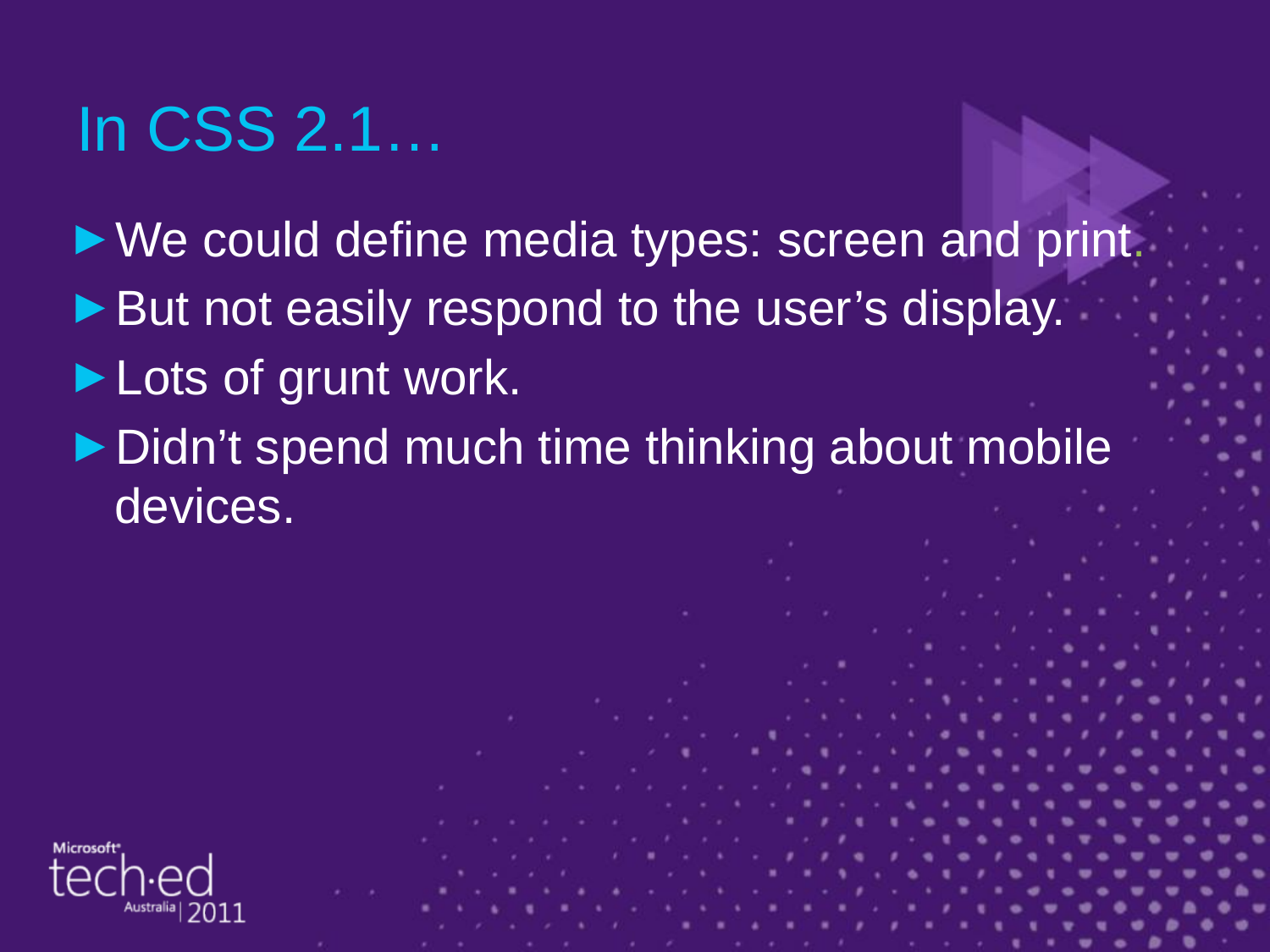

# In CSS 2.1…
We could define media types: screen and print.
But not easily respond to the user’s display.
Lots of grunt work.
Didn’t spend much time thinking about mobile devices.